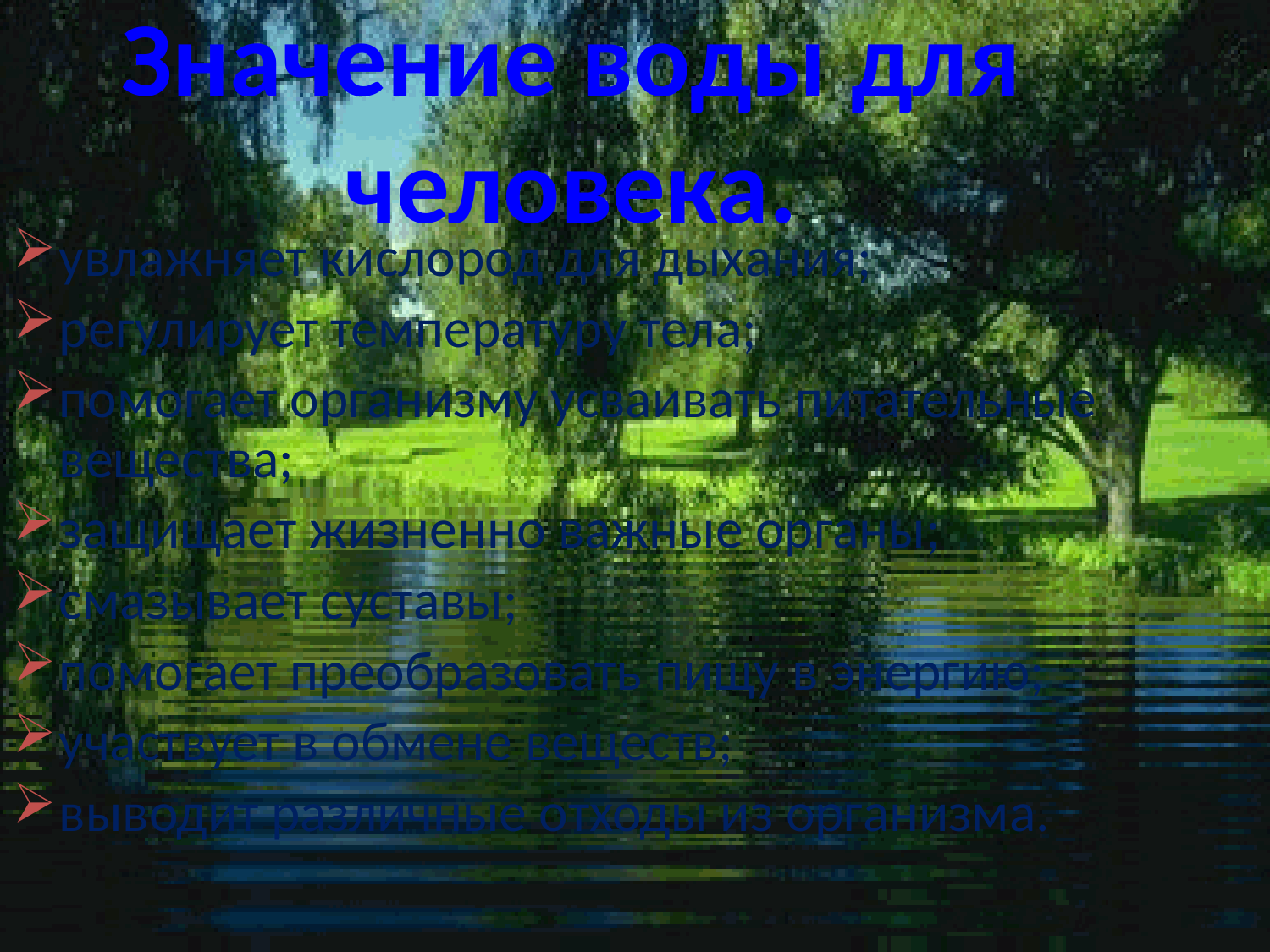

Значение воды для человека.
увлажняет кислород для дыхания;
регулирует температуру тела;
помогает организму усваивать питательные вещества;
защищает жизненно важные органы;
смазывает суставы;
помогает преобразовать пищу в энергию;
участвует в обмене веществ;
выводит различные отходы из организма.